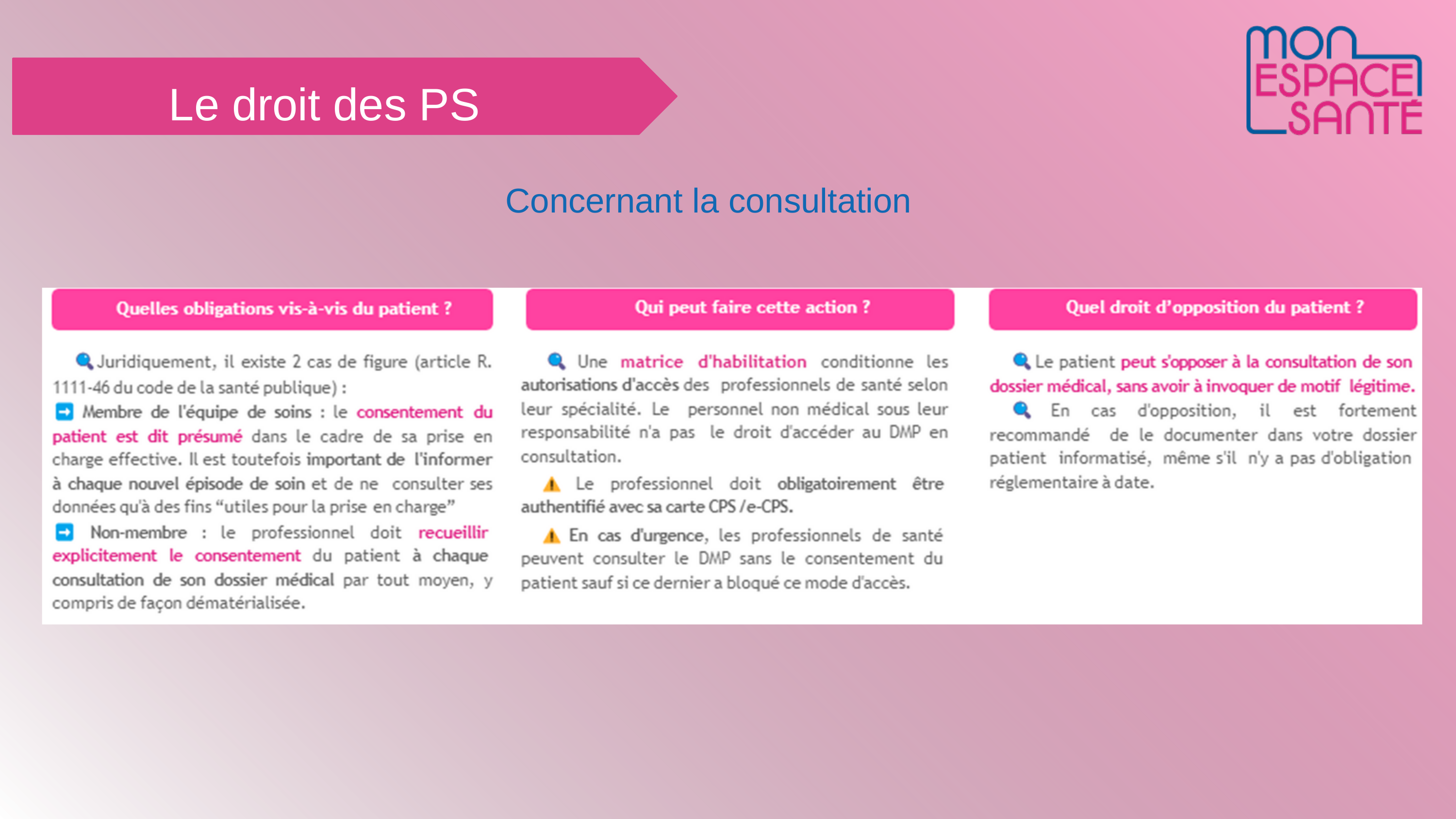

Le droit des PS
Concernant la consultation